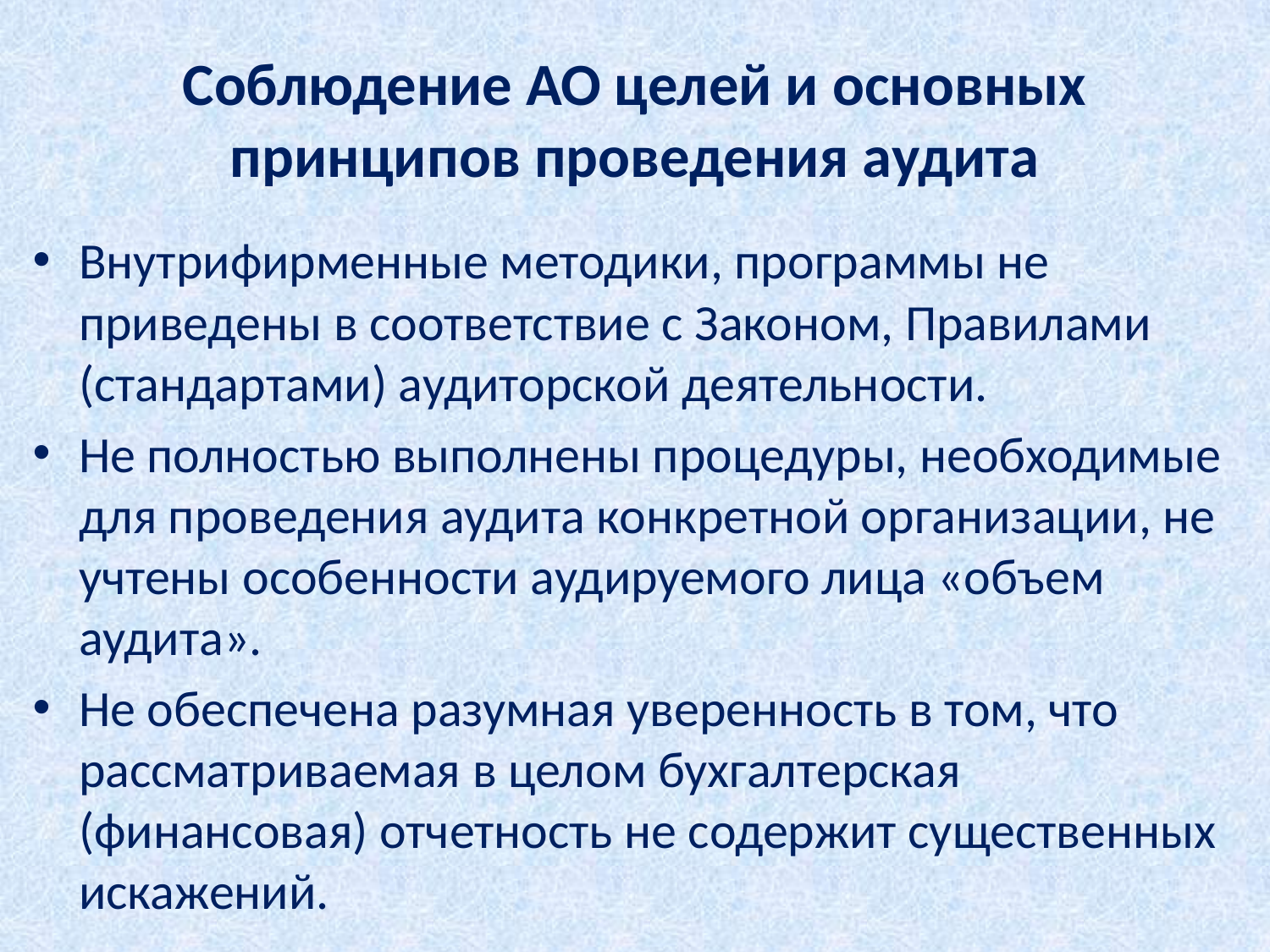

# Соблюдение АО целей и основных принципов проведения аудита
Внутрифирменные методики, программы не приведены в соответствие с Законом, Правилами (стандартами) аудиторской деятельности.
Не полностью выполнены процедуры, необходимые для проведения аудита конкретной организации, не учтены особенности аудируемого лица «объем аудита».
Не обеспечена разумная уверенность в том, что рассматриваемая в целом бухгалтерская (финансовая) отчетность не содержит существенных искажений.